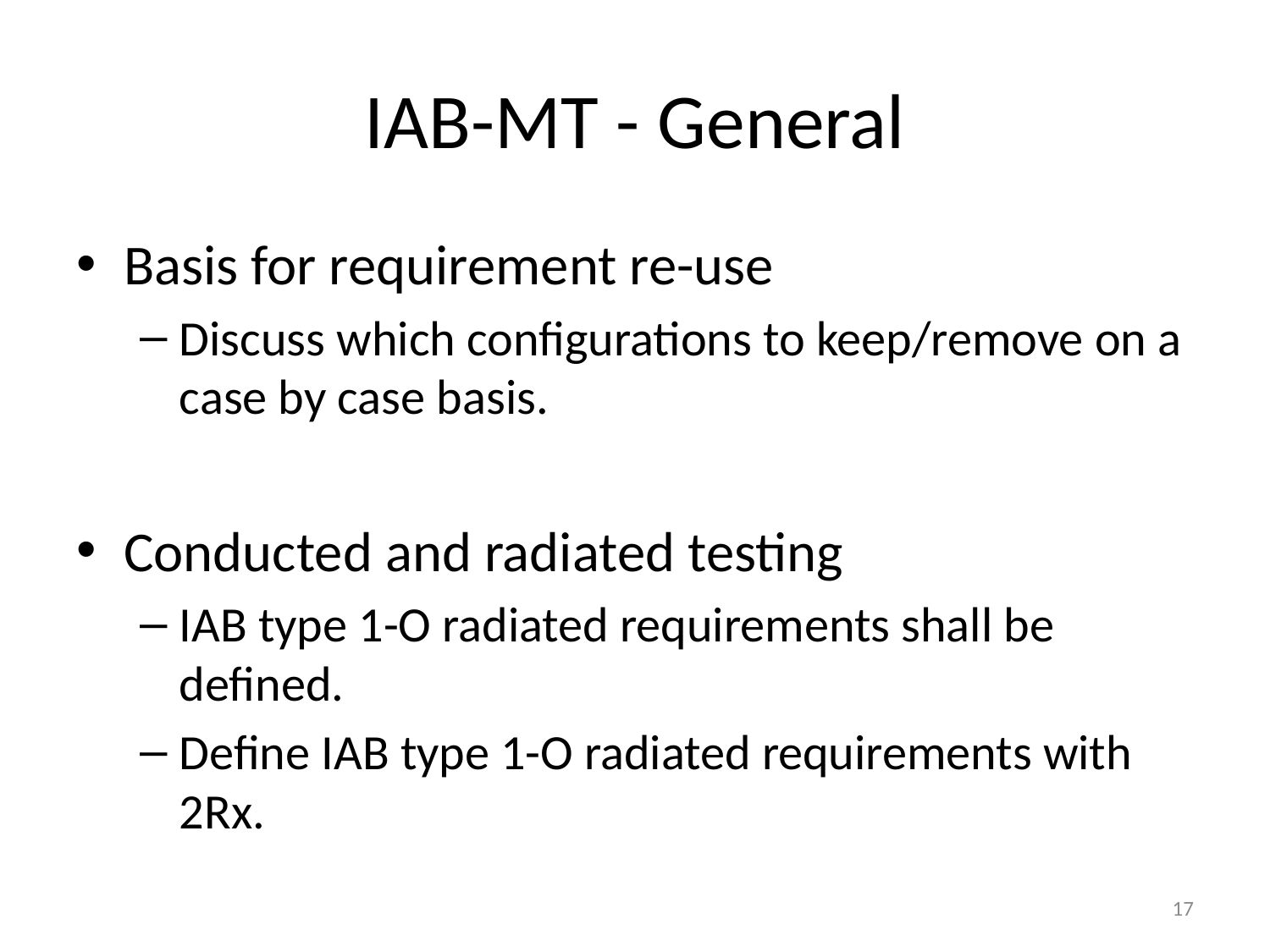

# IAB-MT - General
Basis for requirement re-use
Discuss which configurations to keep/remove on a case by case basis.

Conducted and radiated testing
IAB type 1-O radiated requirements shall be defined.
Define IAB type 1-O radiated requirements with 2Rx.
17